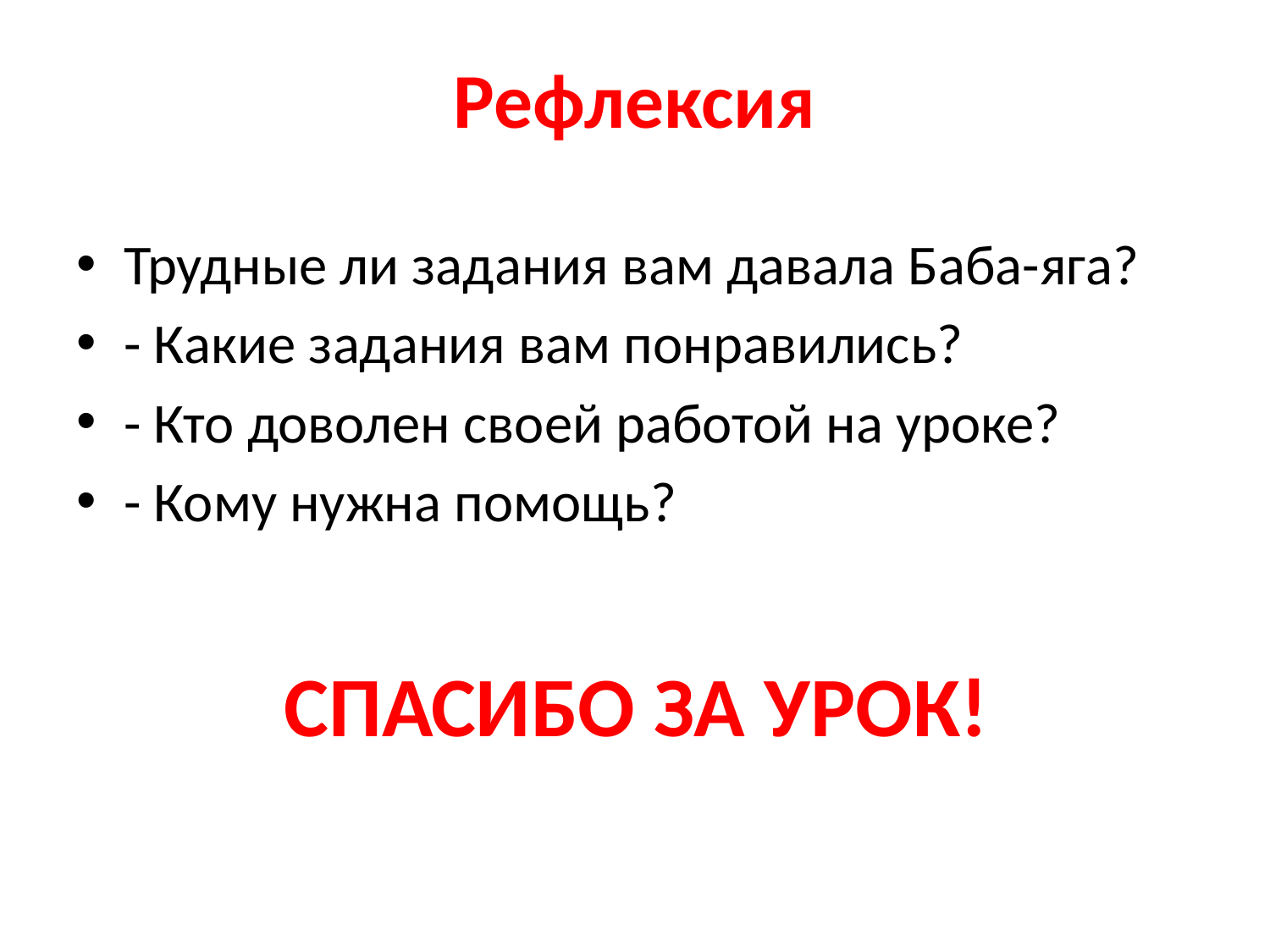

# Рефлексия
Трудные ли задания вам давала Баба-яга?
- Какие задания вам понравились?
- Кто доволен своей работой на уроке?
- Кому нужна помощь?
СПАСИБО ЗА УРОК!